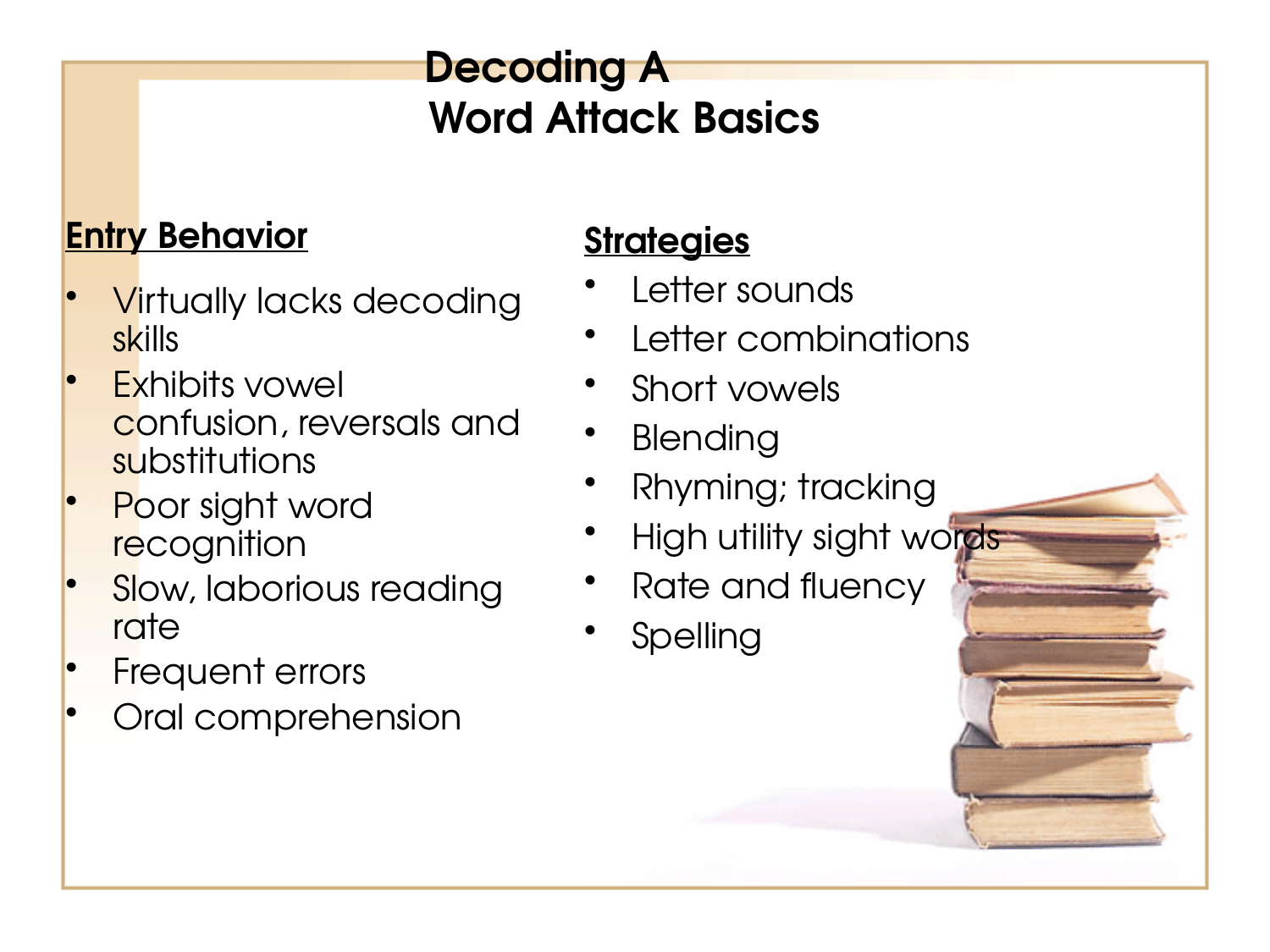

# Decoding A Word Attack Basics
Entry Behavior

Virtually lacks decoding skills
Exhibits vowel confusion, reversals and substitutions
Poor sight word recognition
Slow, laborious reading rate
Frequent errors
Oral comprehension

Strategies
Letter sounds
Letter combinations
Short vowels
Blending
Rhyming; tracking
High utility sight words
Rate and fluency
Spelling